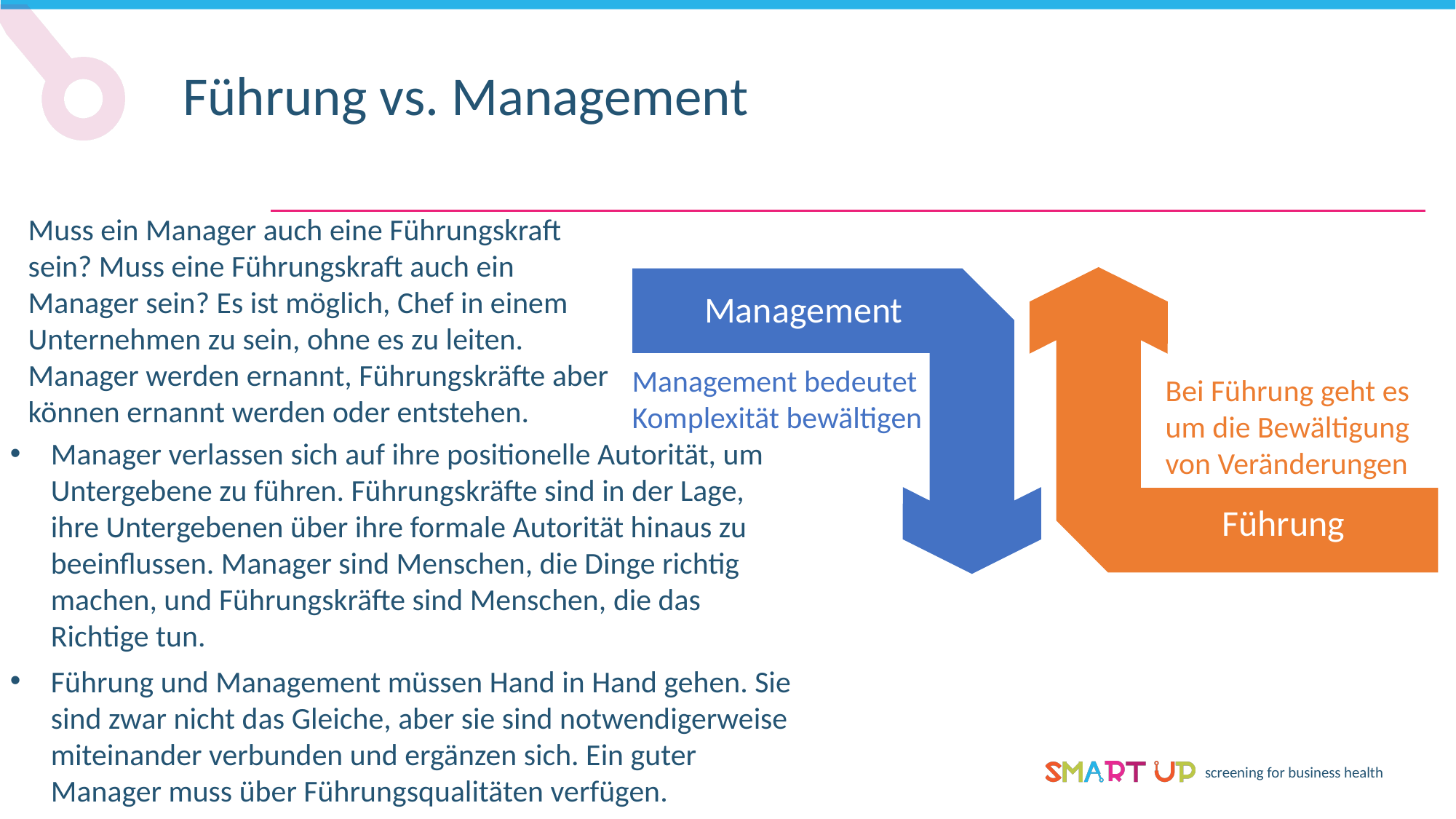

Führung vs. Management
Muss ein Manager auch eine Führungskraft sein? Muss eine Führungskraft auch ein Manager sein? Es ist möglich, Chef in einem Unternehmen zu sein, ohne es zu leiten. Manager werden ernannt, Führungskräfte aber können ernannt werden oder entstehen.

Management
Management bedeutet
Komplexität bewältigen
Bei Führung geht es um die Bewältigung von Veränderungen
Manager verlassen sich auf ihre positionelle Autorität, um Untergebene zu führen. Führungskräfte sind in der Lage, ihre Untergebenen über ihre formale Autorität hinaus zu beeinflussen. Manager sind Menschen, die Dinge richtig machen, und Führungskräfte sind Menschen, die das Richtige tun.
Führung und Management müssen Hand in Hand gehen. Sie sind zwar nicht das Gleiche, aber sie sind notwendigerweise miteinander verbunden und ergänzen sich. Ein guter Manager muss über Führungsqualitäten verfügen.
Führung